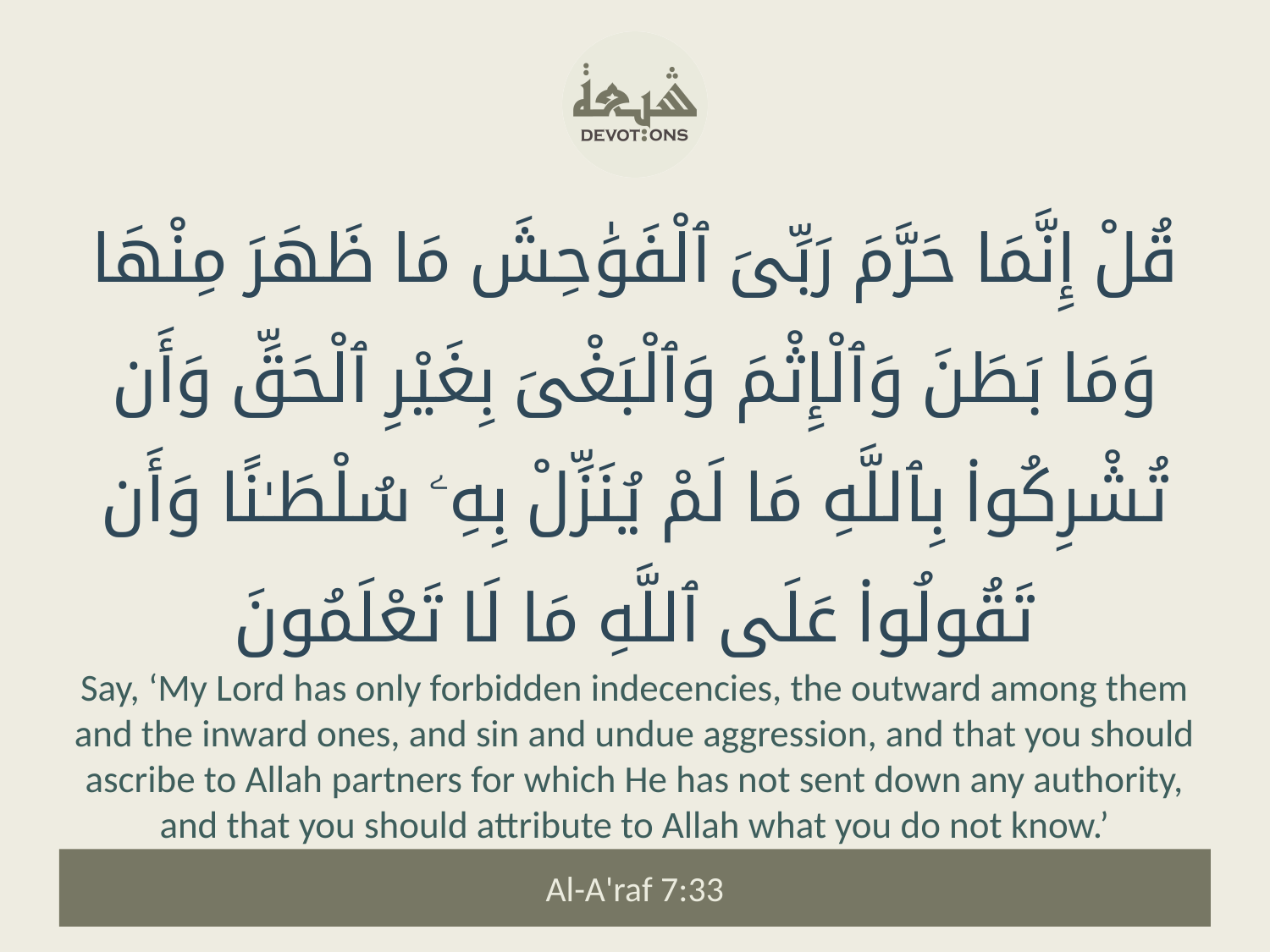

قُلْ إِنَّمَا حَرَّمَ رَبِّىَ ٱلْفَوَٰحِشَ مَا ظَهَرَ مِنْهَا وَمَا بَطَنَ وَٱلْإِثْمَ وَٱلْبَغْىَ بِغَيْرِ ٱلْحَقِّ وَأَن تُشْرِكُوا۟ بِٱللَّهِ مَا لَمْ يُنَزِّلْ بِهِۦ سُلْطَـٰنًا وَأَن تَقُولُوا۟ عَلَى ٱللَّهِ مَا لَا تَعْلَمُونَ
Say, ‘My Lord has only forbidden indecencies, the outward among them and the inward ones, and sin and undue aggression, and that you should ascribe to Allah partners for which He has not sent down any authority, and that you should attribute to Allah what you do not know.’
Al-A'raf 7:33